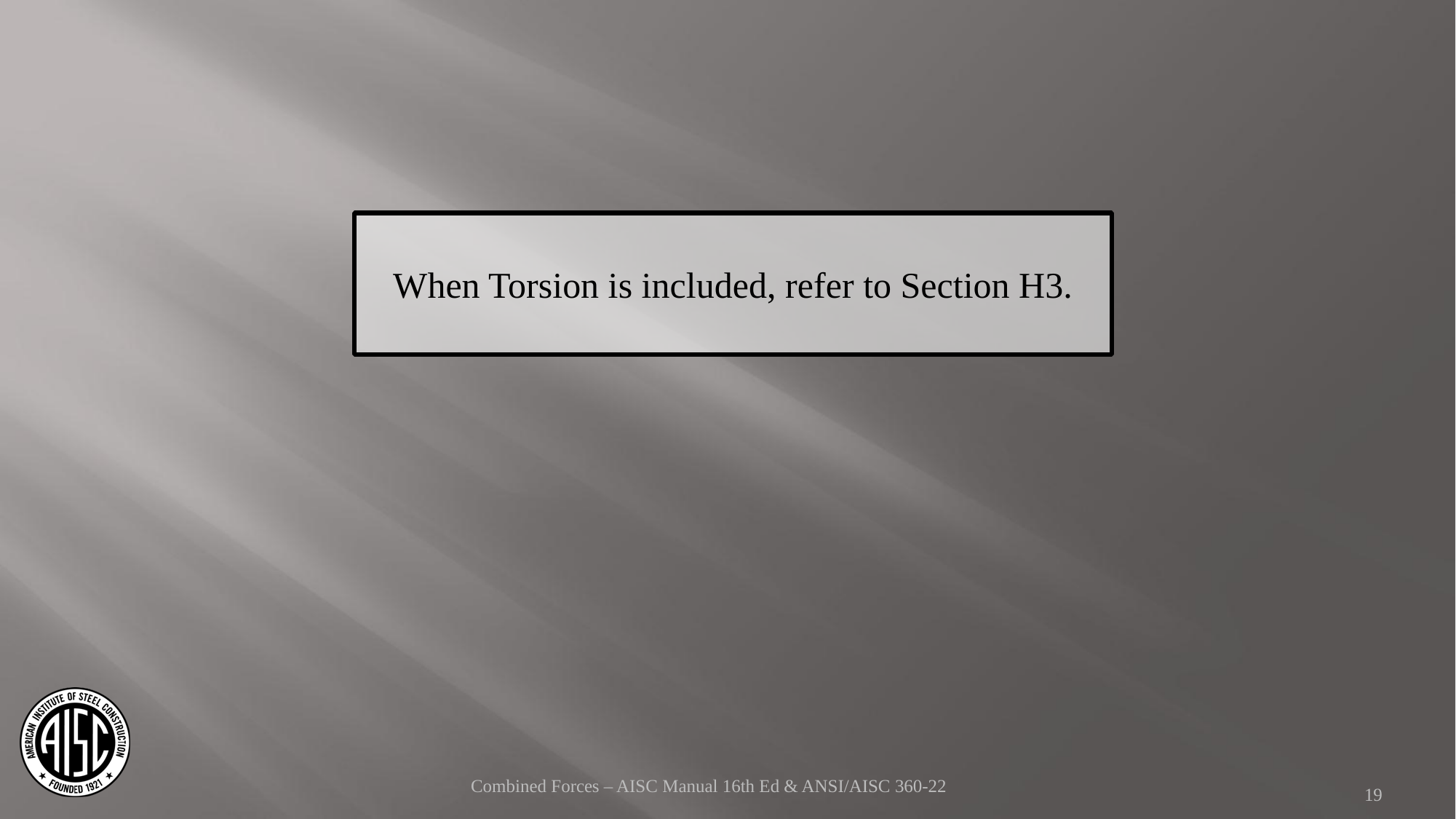

When Torsion is included, refer to Section H3.

Combined Forces – AISC Manual 16th Ed & ANSI/AISC 360-22
19